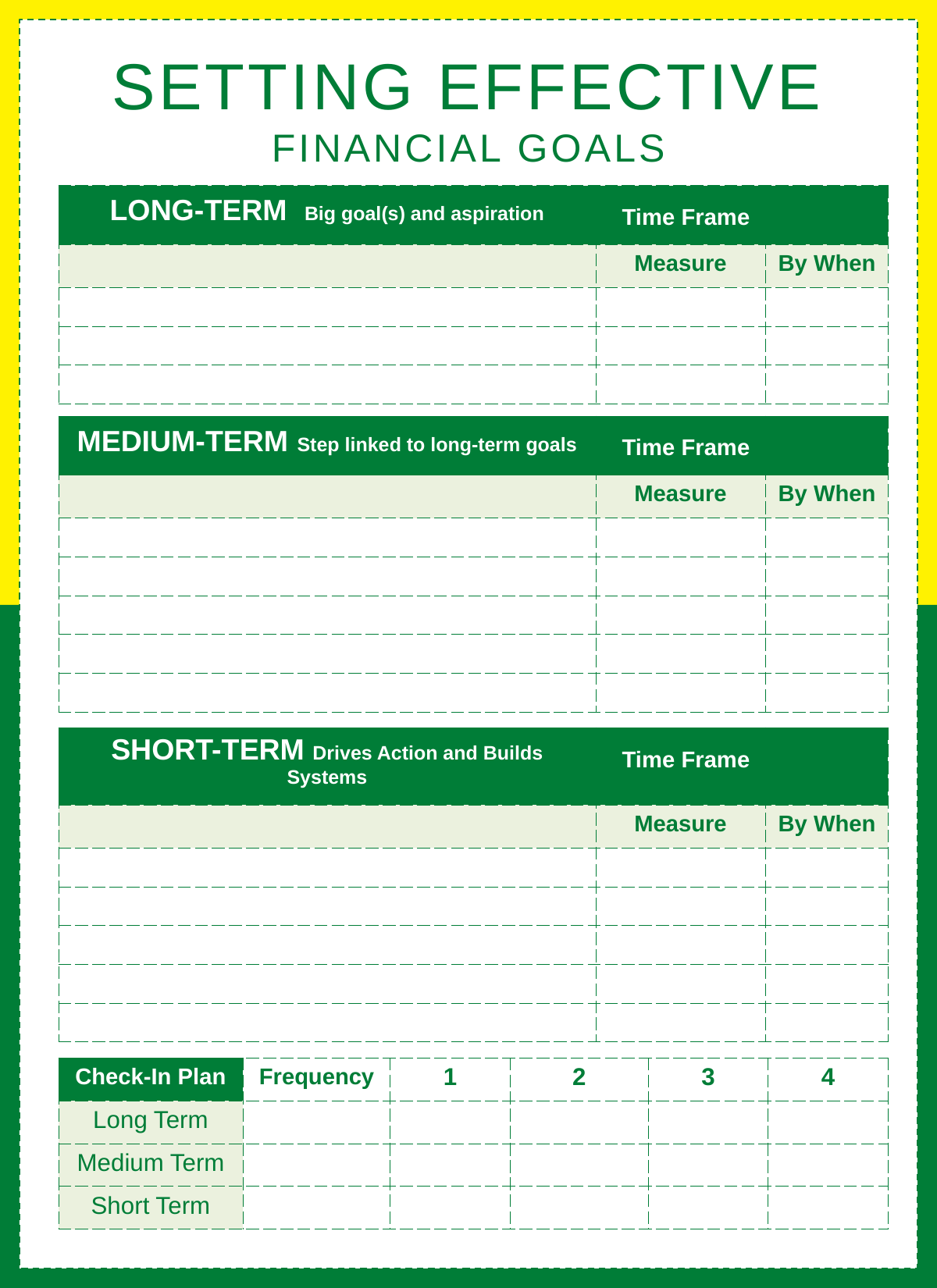

SETTING EFFECTIVE FINANCIAL GOALS
| LONG-TERM Big goal(s) and aspiration | Time Frame |  |
| --- | --- | --- |
|  | Measure | By When |
|  |  |  |
|  |  |  |
|  |  |  |
| MEDIUM-TERM Step linked to long-term goals | Time Frame |  |
| --- | --- | --- |
|  | Measure | By When |
|  |  |  |
|  |  |  |
|  |  |  |
|  |  |  |
|  |  |  |

| SHORT-TERM Drives Action and Builds Systems | Time Frame |  |
| --- | --- | --- |
|  | Measure | By When |
|  |  |  |
|  |  |  |
|  |  |  |
|  |  |  |
|  |  |  |
| Check-In Plan | Frequency | 1 | 2 | 3 | 4 |
| --- | --- | --- | --- | --- | --- |
| Long Term |  |  |  |  |  |
| Medium Term |  |  |  |  |  |
| Short Term |  |  |  |  |  |